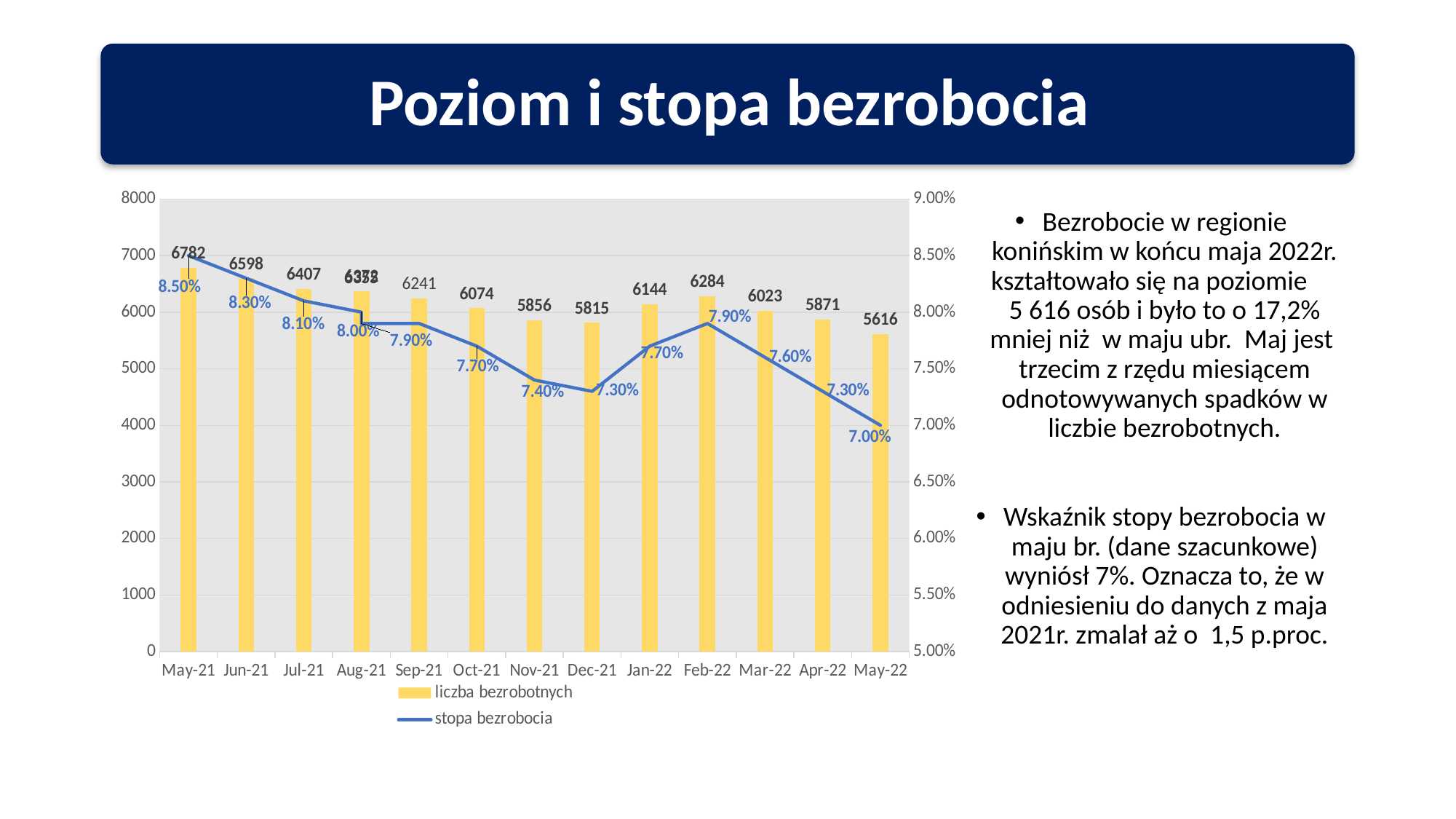

Poziom i stopa bezrobocia

### Chart

| Category | liczba bezrobotnych | stopa bezrobocia |
|---|---|---|
| 44317 | 6782.0 | 0.085 |
| 44348 | 6598.0 | 0.083 |
| 44378 | 6407.0 | 0.081 |
| 44409 | 6372.0 | 0.08 |
| 44440 | 6241.0 | 0.079 |
| 44470 | 6074.0 | 0.077 |
| 44501 | 5856.0 | 0.074 |
| 44531 | 5815.0 | 0.073 |
| 44562 | 6144.0 | 0.077 |
| 44593 | 6284.0 | 0.079 |
| 44621 | 6023.0 | 0.076 |
| 44652 | 5871.0 | 0.073 |
| 44682 | 5616.0 | 0.07 |
| 44409 | 6355.0 | 0.079 |
Bezrobocie w regionie konińskim w końcu maja 2022r. kształtowało się na poziomie      5 616 osób i było to o 17,2% mniej niż  w maju ubr.  Maj jest  trzecim z rzędu miesiącem odnotowywanych spadków w liczbie bezrobotnych.

Wskaźnik stopy bezrobocia w maju br. (dane szacunkowe) wyniósł 7%. Oznacza to, że w odniesieniu do danych z maja 2021r. zmalał aż o  1,5 p.proc.